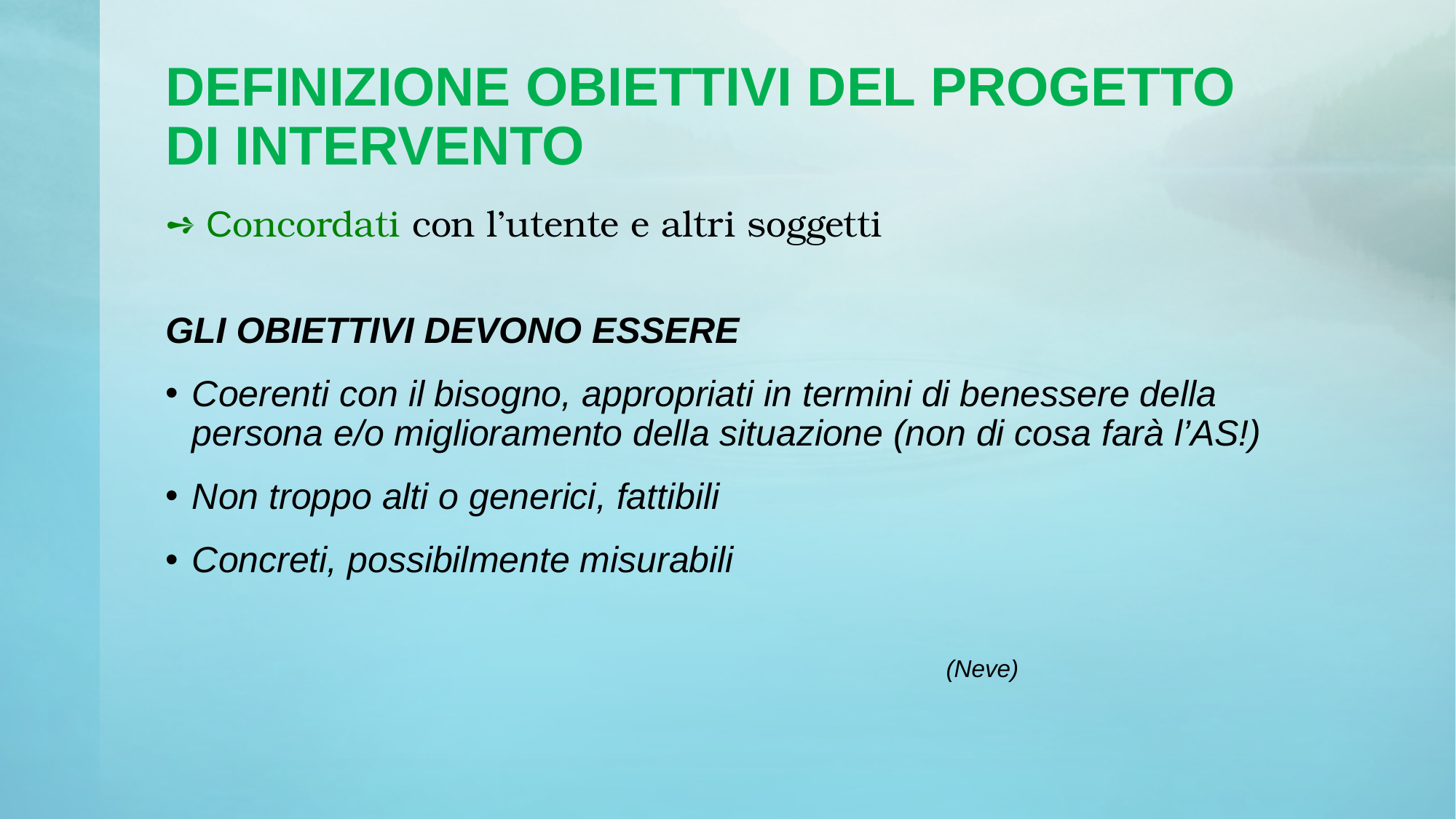

# DEFINIZIONE OBIETTIVI DEL PROGETTO DI INTERVENTO
➺ Concordati con l’utente e altri soggetti

GLI OBIETTIVI DEVONO ESSERE
Coerenti con il bisogno, appropriati in termini di benessere della persona e/o miglioramento della situazione (non di cosa farà l’AS!)
Non troppo alti o generici, fattibili
Concreti, possibilmente misurabili

                                                                             (Neve)